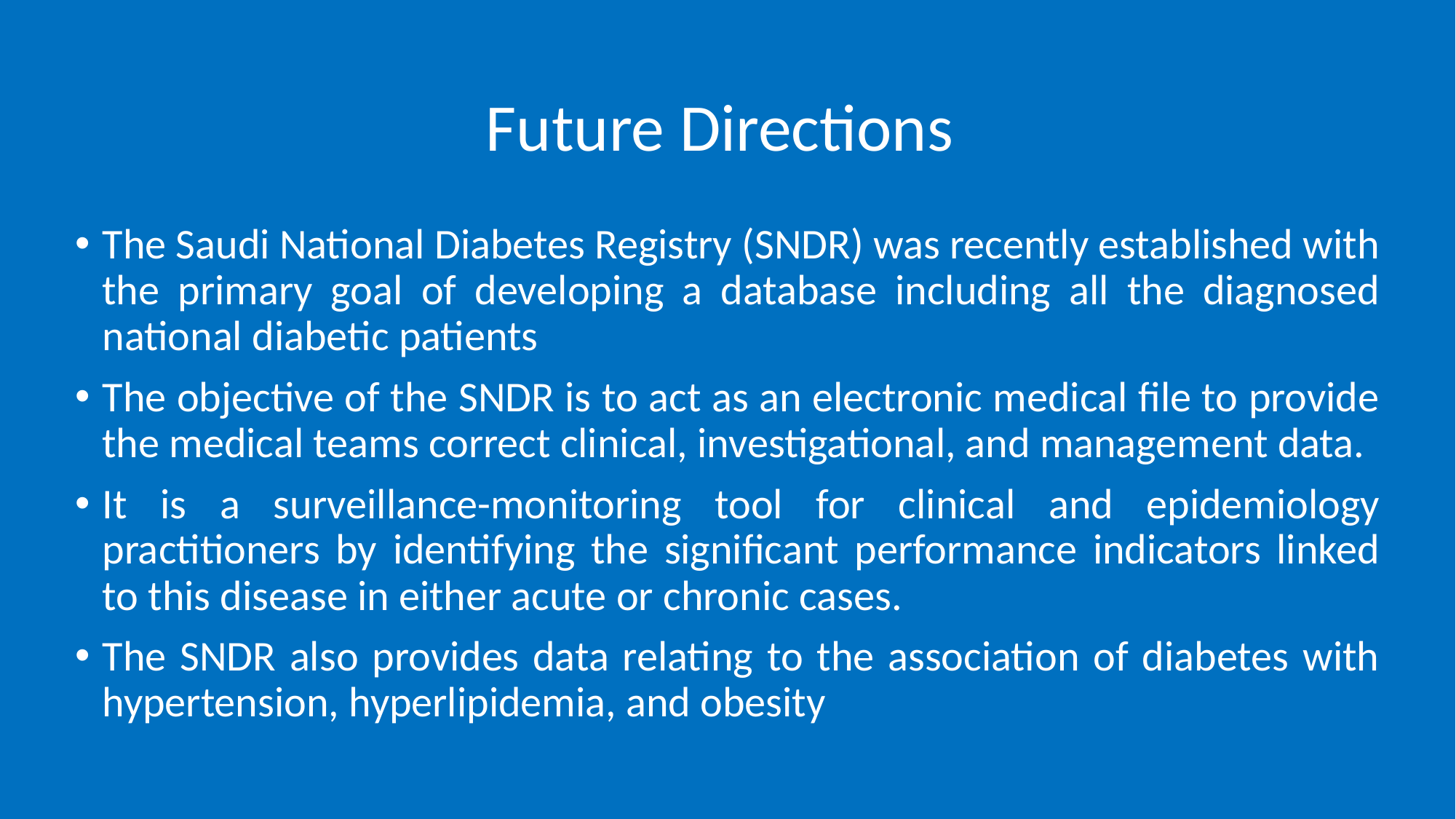

# Future Directions
The Saudi National Diabetes Registry (SNDR) was recently established with the primary goal of developing a database including all the diagnosed national diabetic patients
The objective of the SNDR is to act as an electronic medical file to provide the medical teams correct clinical, investigational, and management data.
It is a surveillance-monitoring tool for clinical and epidemiology practitioners by identifying the significant performance indicators linked to this disease in either acute or chronic cases.
The SNDR also provides data relating to the association of diabetes with hypertension, hyperlipidemia, and obesity